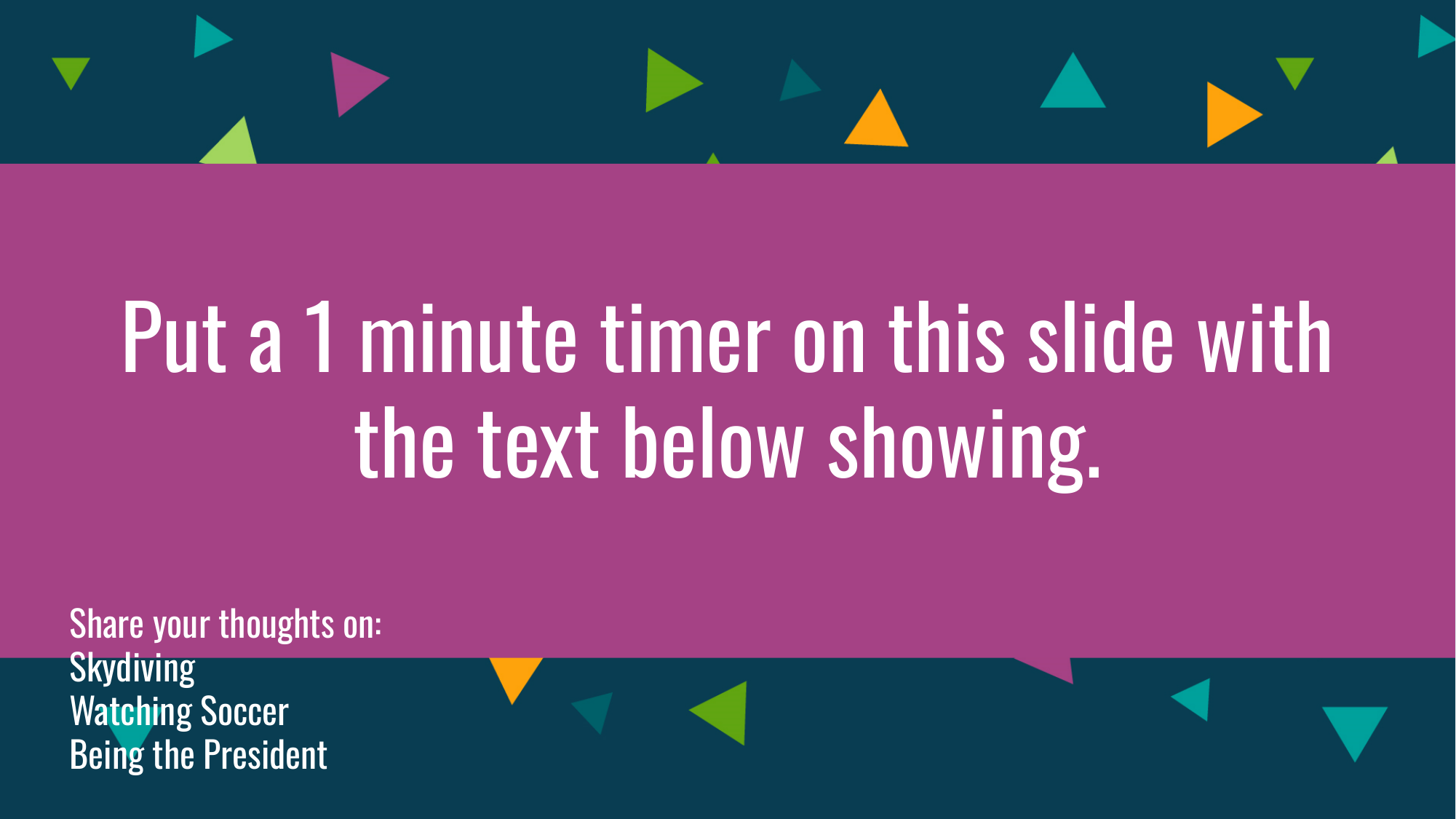

Put a 1 minute timer on this slide with the text below showing.
Share your thoughts on:
Skydiving
Watching Soccer
Being the President